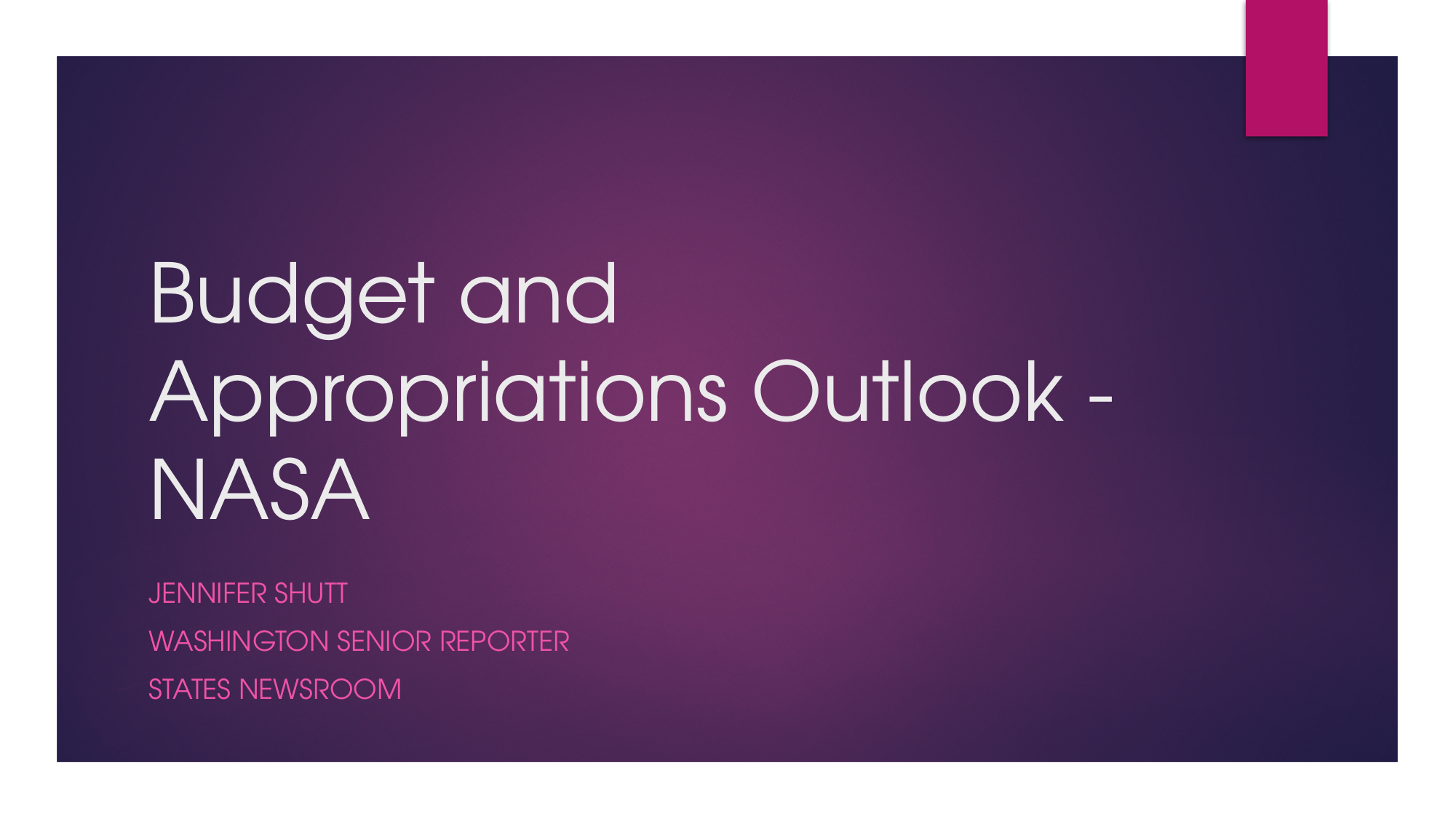

# Budget and Appropriations Outlook - NASA
Jennifer Shutt
Washington Senior Reporter
States newsroom